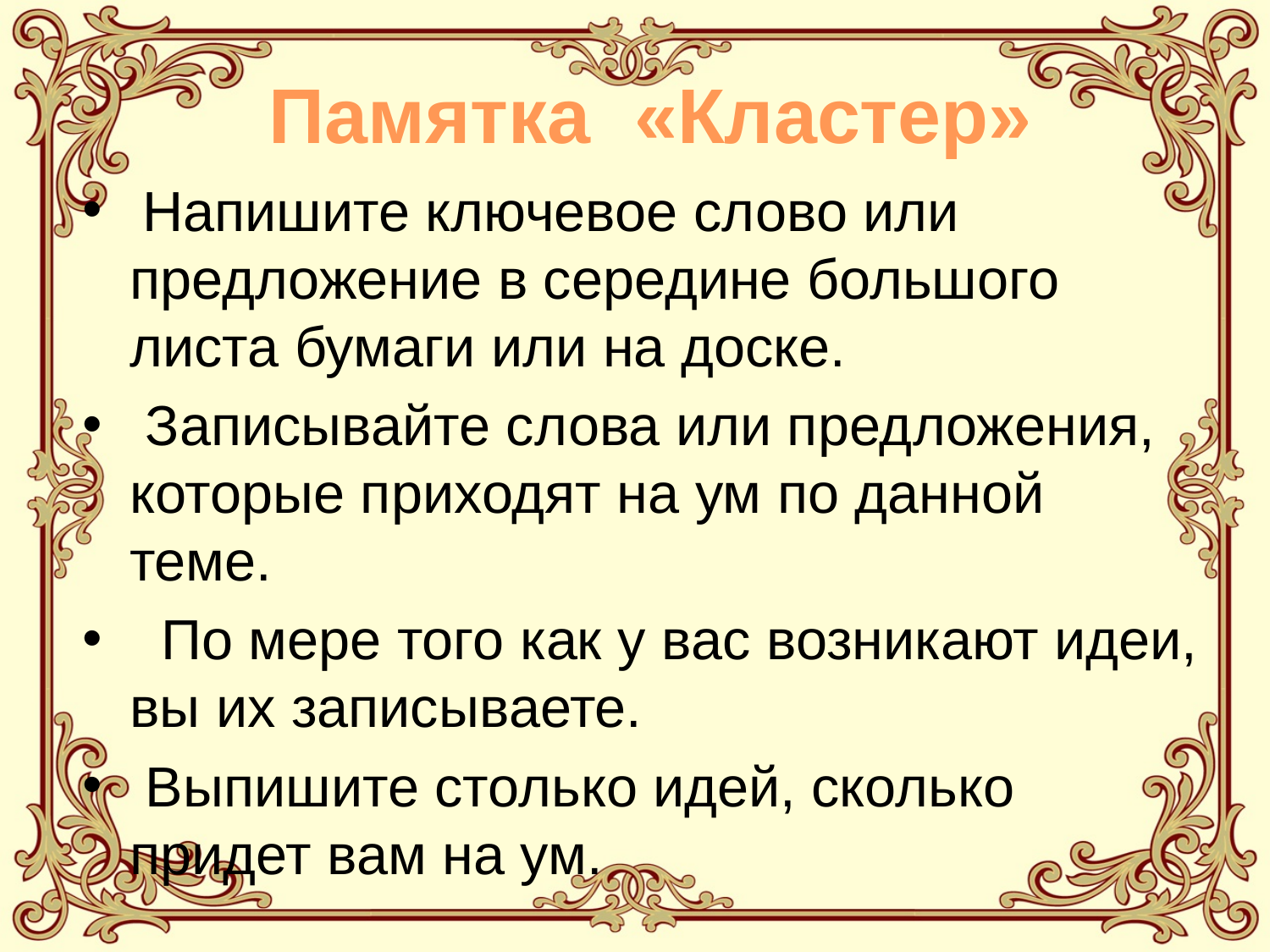

# Памятка  «Кластер»
 Напишите ключевое слово или предложение в середине большого листа бумаги или на доске.
 Записывайте слова или предложения, которые приходят на ум по данной теме.
  По мере того как у вас возникают идеи, вы их записываете.
 Выпишите столько идей, сколько придет вам на ум.